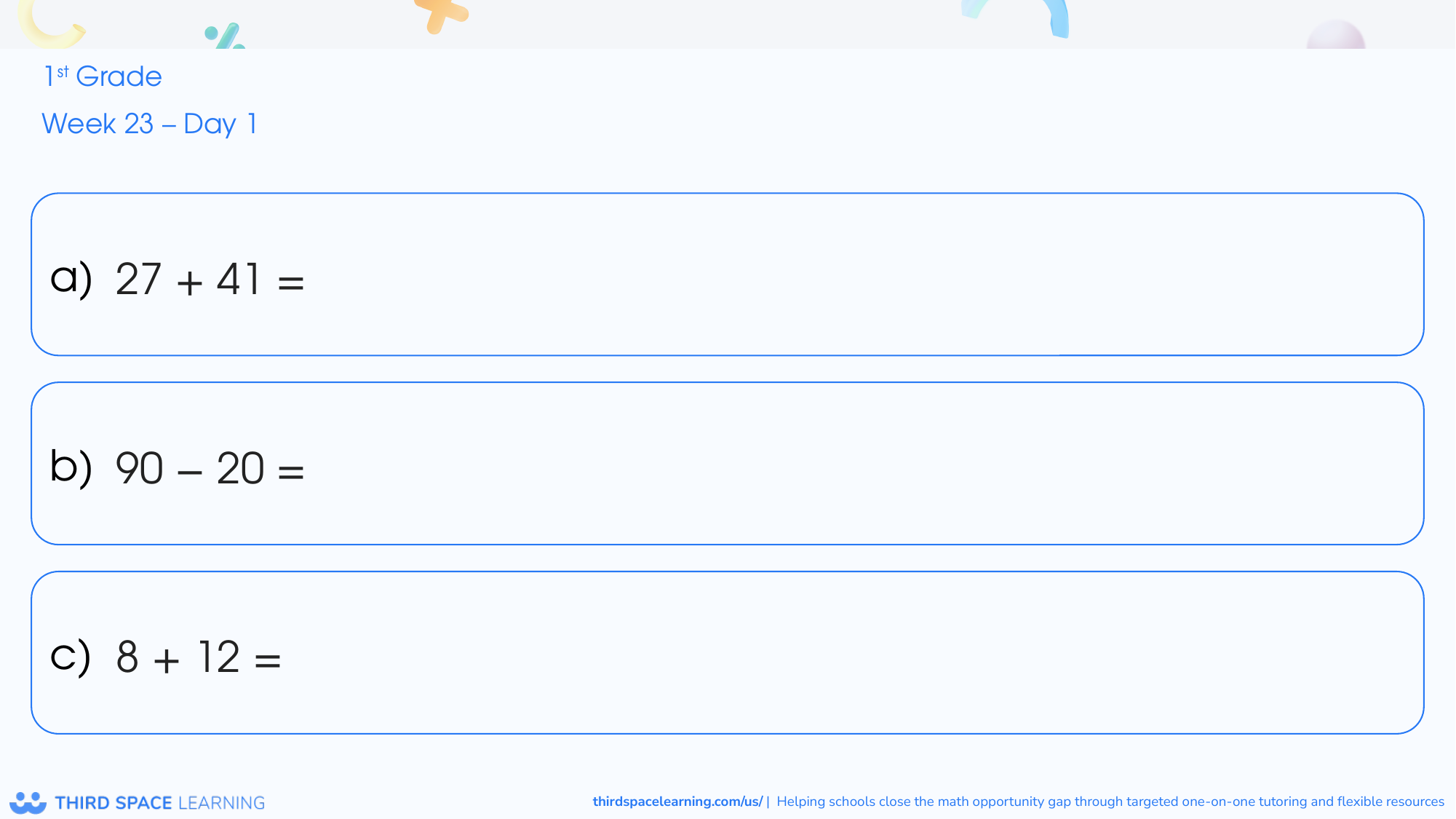

1st Grade
Week 23 – Day 1
27 + 41 =
90 − 20 =
8 + 12 =